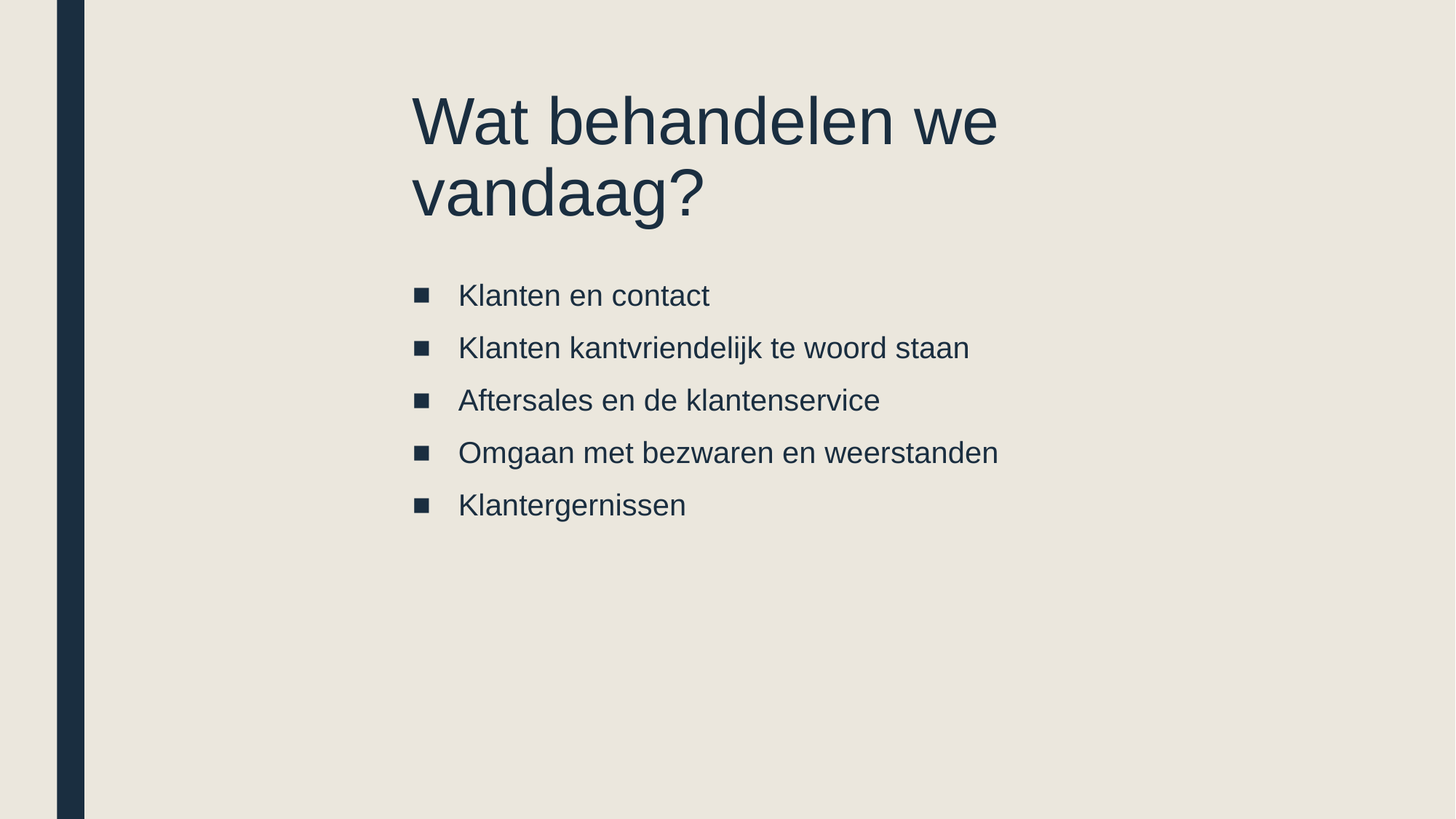

# Wat behandelen we vandaag?
Klanten en contact
Klanten kantvriendelijk te woord staan
Aftersales en de klantenservice
Omgaan met bezwaren en weerstanden
Klantergernissen